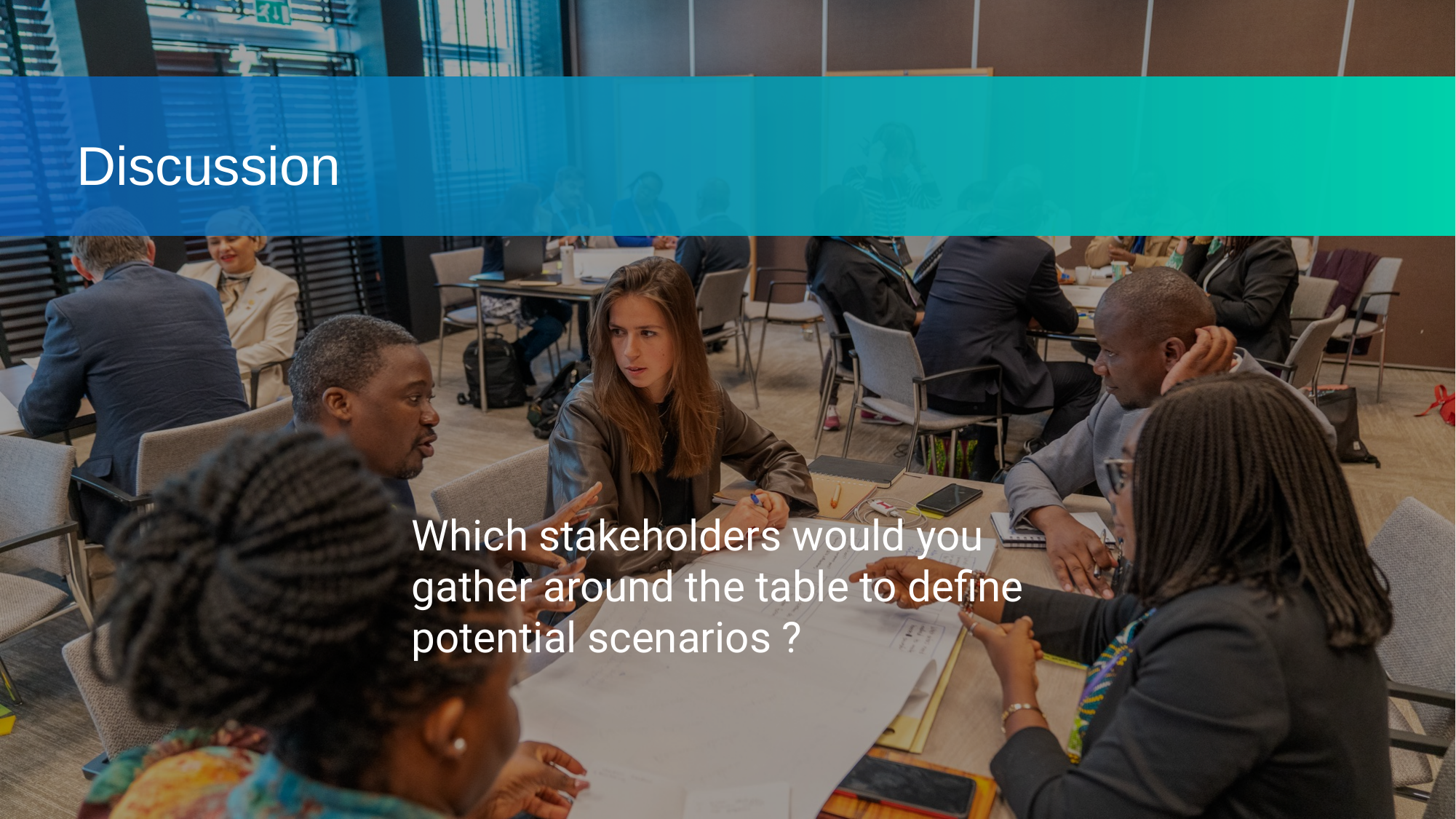

Discussion

Which stakeholders would you gather around the table to define potential scenarios ?